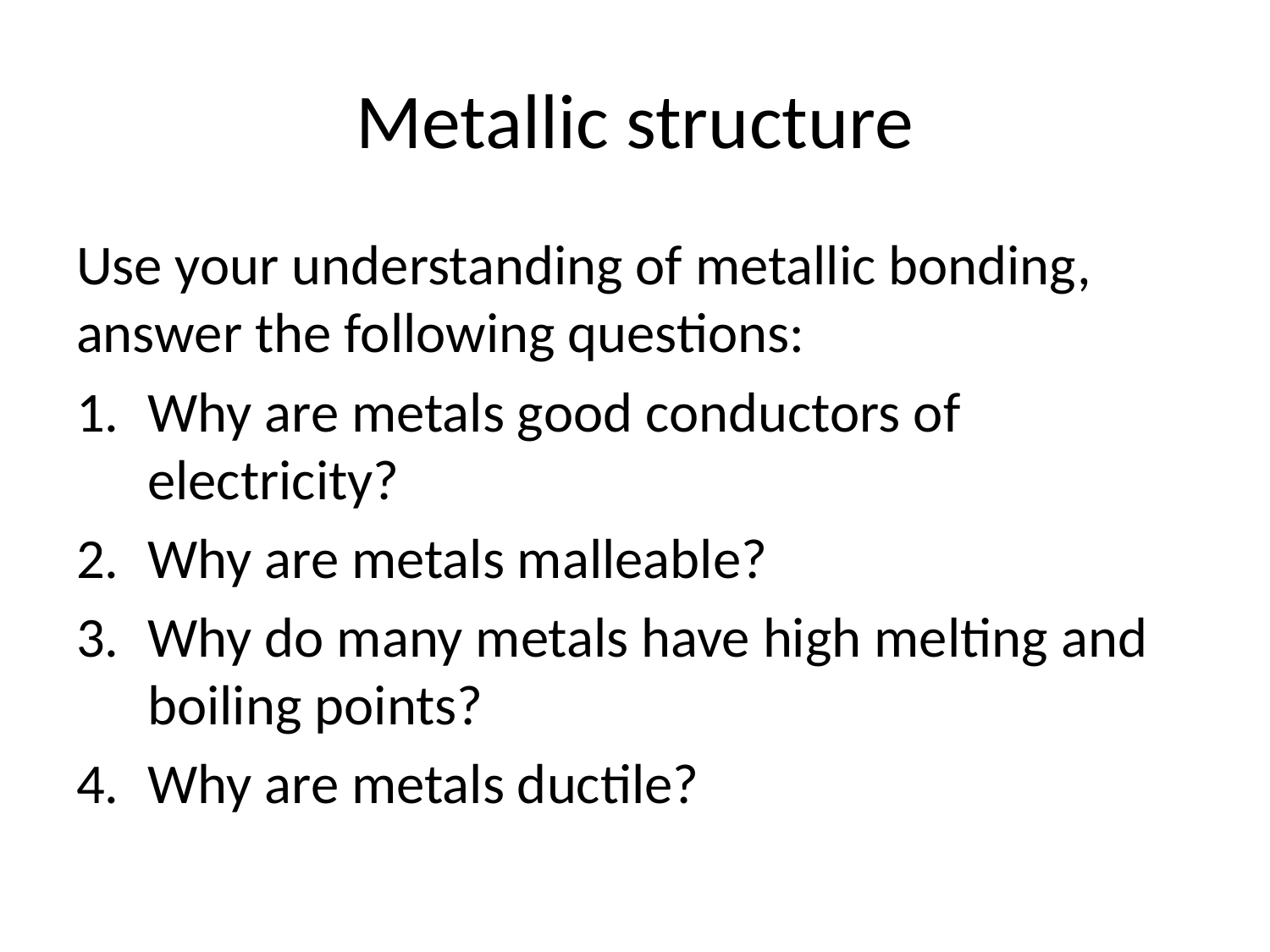

# Metallic structure
Use your understanding of metallic bonding, answer the following questions:
Why are metals good conductors of electricity?
Why are metals malleable?
Why do many metals have high melting and boiling points?
Why are metals ductile?